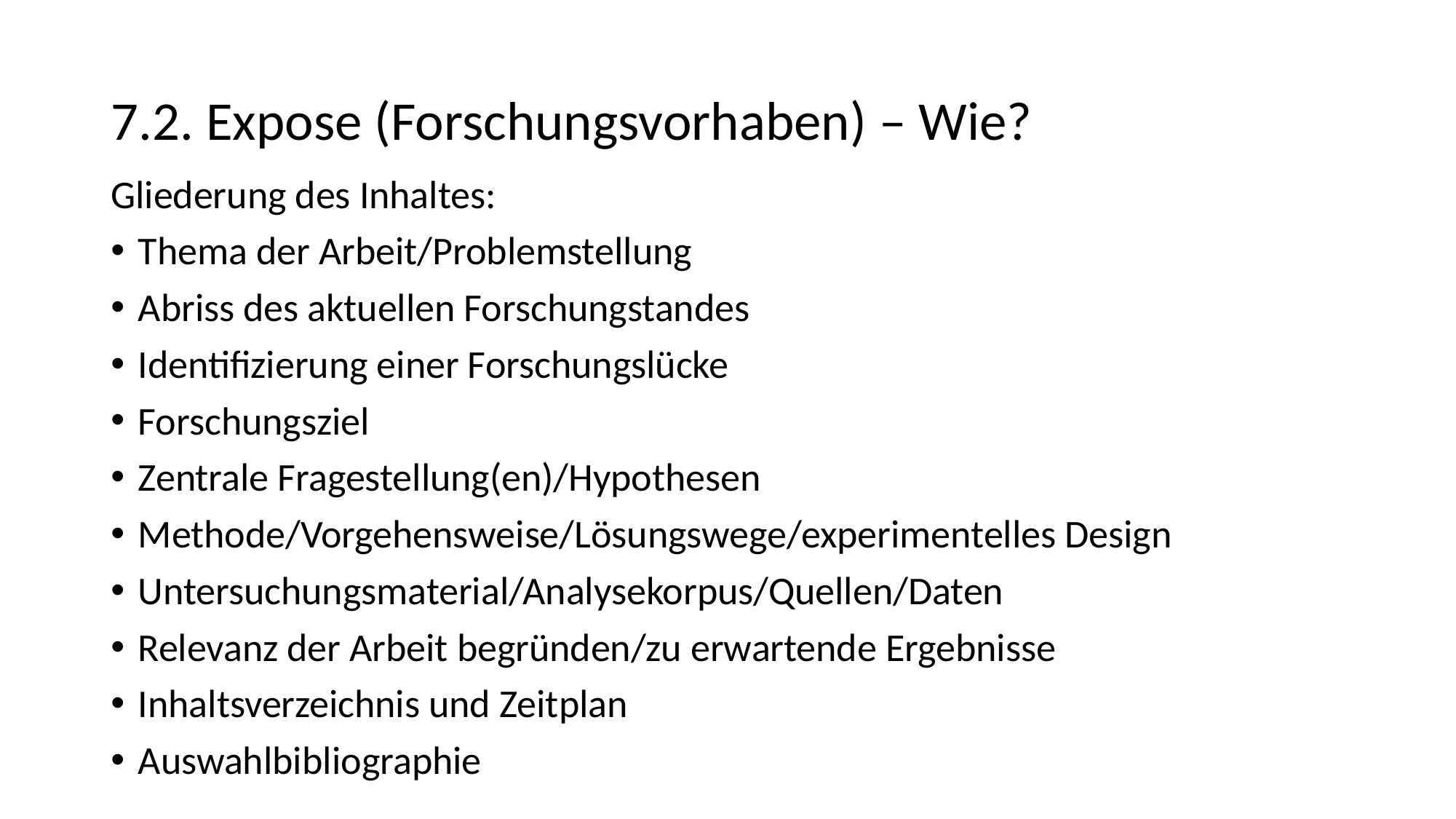

# 7.2. Expose (Forschungsvorhaben) – Wie?
Gliederung des Inhaltes:
Thema der Arbeit/Problemstellung
Abriss des aktuellen Forschungstandes
Identifizierung einer Forschungslücke
Forschungsziel
Zentrale Fragestellung(en)/Hypothesen
Methode/Vorgehensweise/Lösungswege/experimentelles Design
Untersuchungsmaterial/Analysekorpus/Quellen/Daten
Relevanz der Arbeit begründen/zu erwartende Ergebnisse
Inhaltsverzeichnis und Zeitplan
Auswahlbibliographie